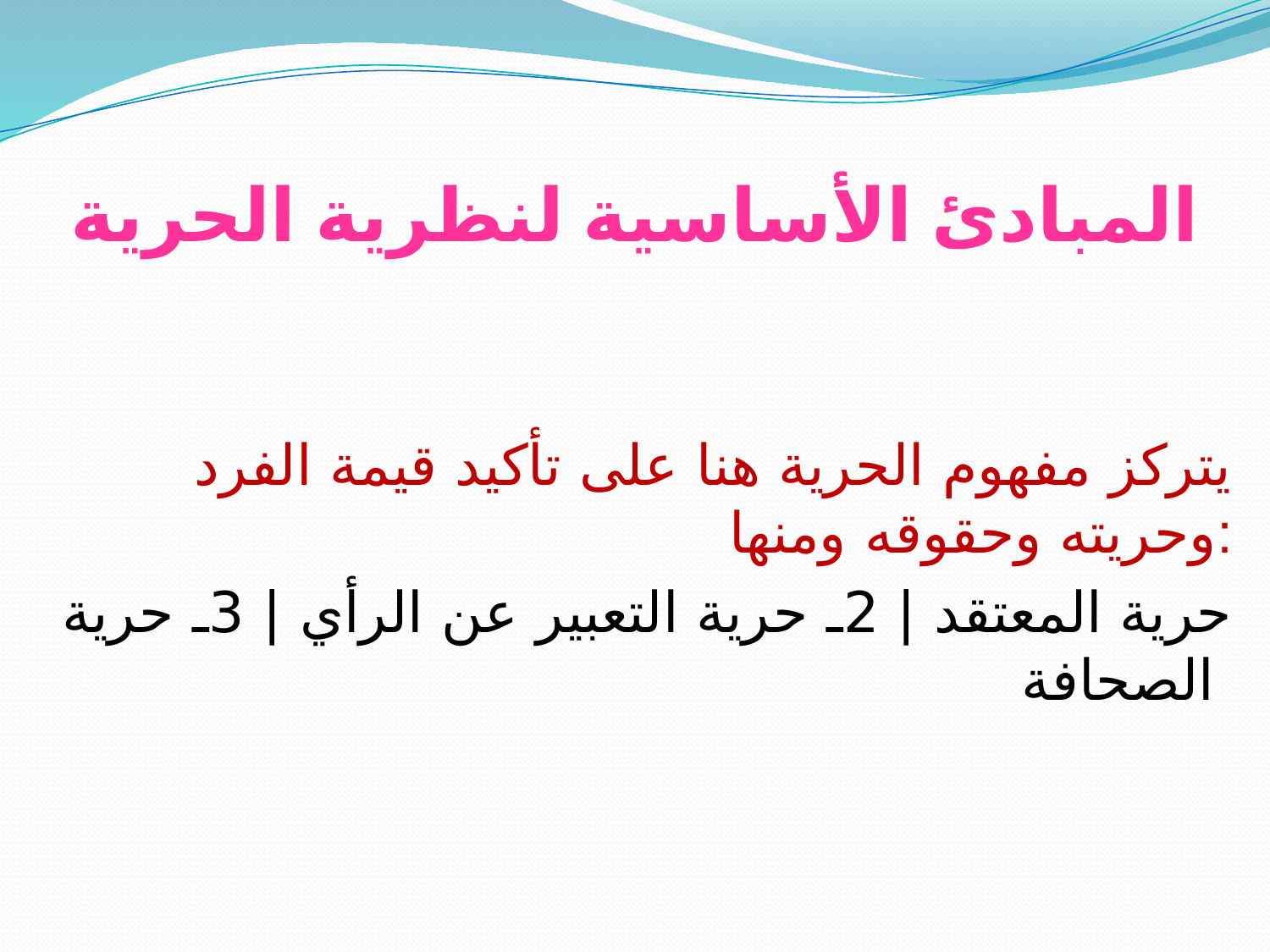

# المبادئ الأساسية لنظرية الحرية

يتركز مفهوم الحرية هنا على تأكيد قيمة الفرد وحريته وحقوقه ومنها:
حرية المعتقد | 2ـ حرية التعبير عن الرأي | 3ـ حرية الصحافة